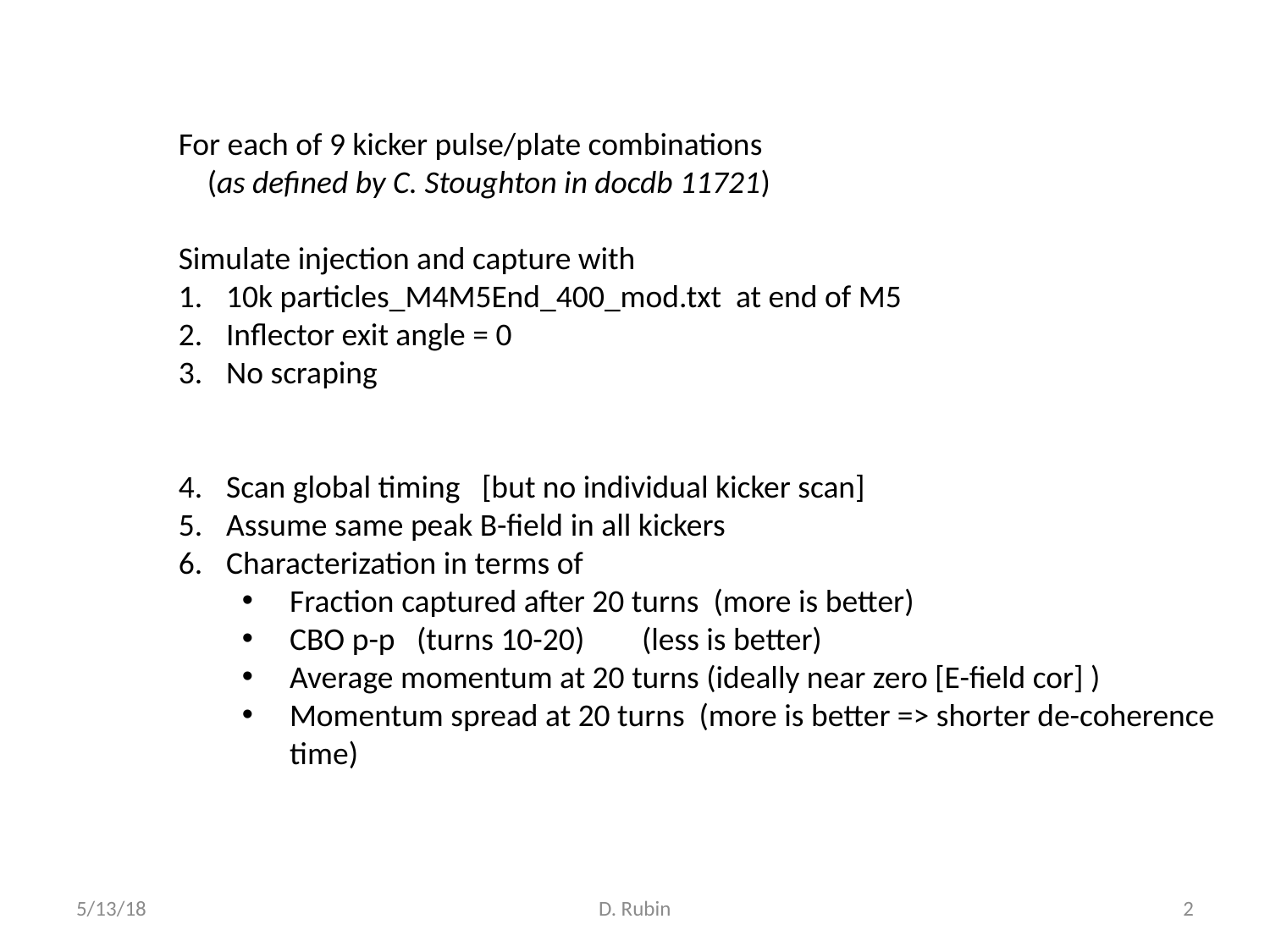

For each of 9 kicker pulse/plate combinations
    (as defined by C. Stoughton in docdb 11721)

Simulate injection and capture with
10k particles_M4M5End_400_mod.txt  at end of M5
Inflector exit angle = 0
No scraping

Scan global timing   [but no individual kicker scan]
Assume same peak B-field in all kickers
Characterization in terms of
Fraction captured after 20 turns  (more is better)
CBO p-p   (turns 10-20)        (less is better)
Average momentum at 20 turns (ideally near zero [E-field cor] )
Momentum spread at 20 turns  (more is better => shorter de-coherence time)

5/13/18
D. Rubin
2